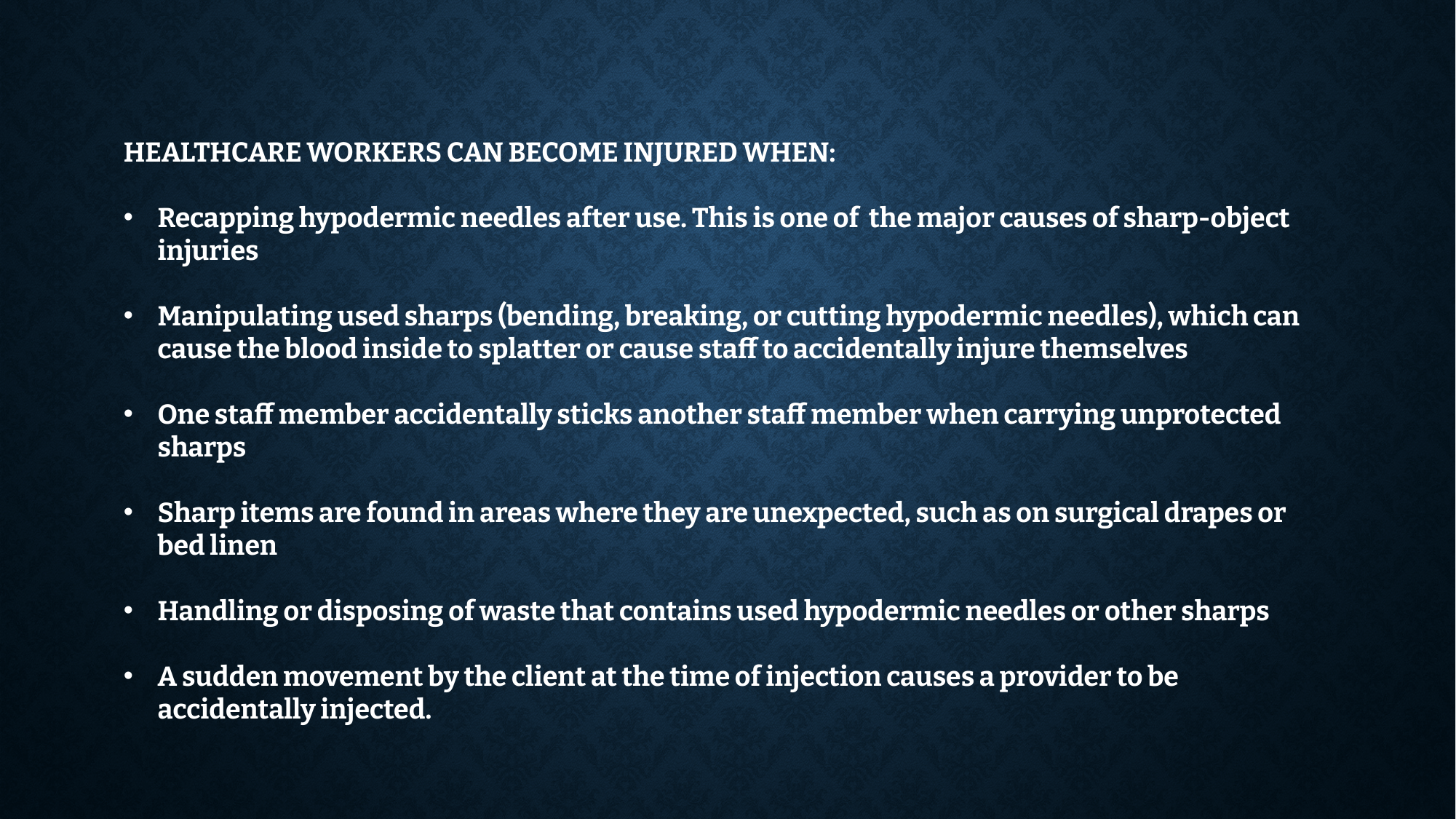

HEALTHCARE WORKERS CAN BECOME INJURED WHEN:

Recapping hypodermic needles after use. This is one of  the major causes of sharp-object injuries

Manipulating used sharps (bending, breaking, or cutting hypodermic needles), which can cause the blood inside to splatter or cause staff to accidentally injure themselves

One staff member accidentally sticks another staff member when carrying unprotected sharps

Sharp items are found in areas where they are unexpected, such as on surgical drapes or bed linen

Handling or disposing of waste that contains used hypodermic needles or other sharps

A sudden movement by the client at the time of injection causes a provider to be accidentally injected.